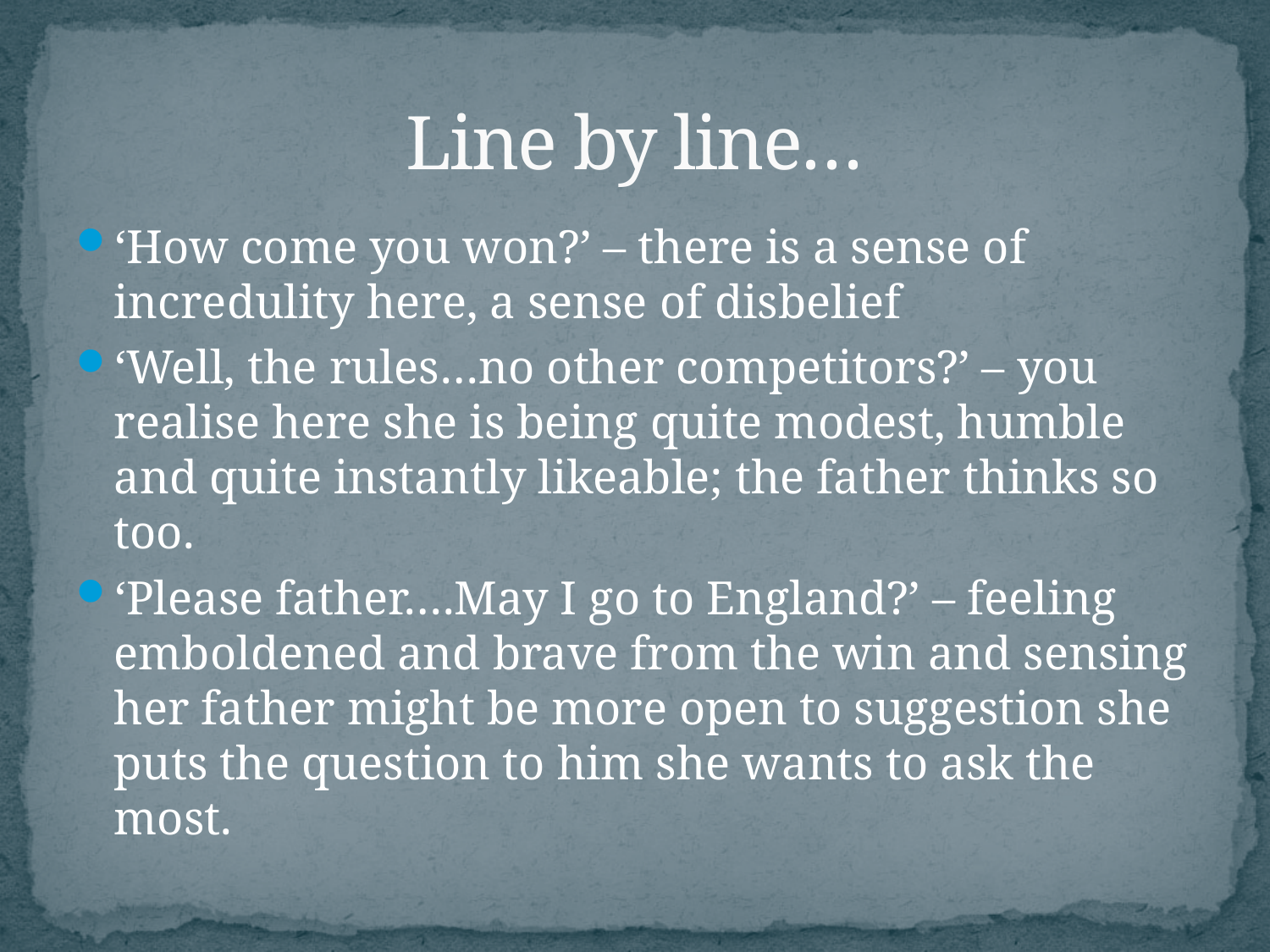

# Line by line…
‘How come you won?’ – there is a sense of incredulity here, a sense of disbelief
‘Well, the rules…no other competitors?’ – you realise here she is being quite modest, humble and quite instantly likeable; the father thinks so too.
‘Please father….May I go to England?’ – feeling emboldened and brave from the win and sensing her father might be more open to suggestion she puts the question to him she wants to ask the most.